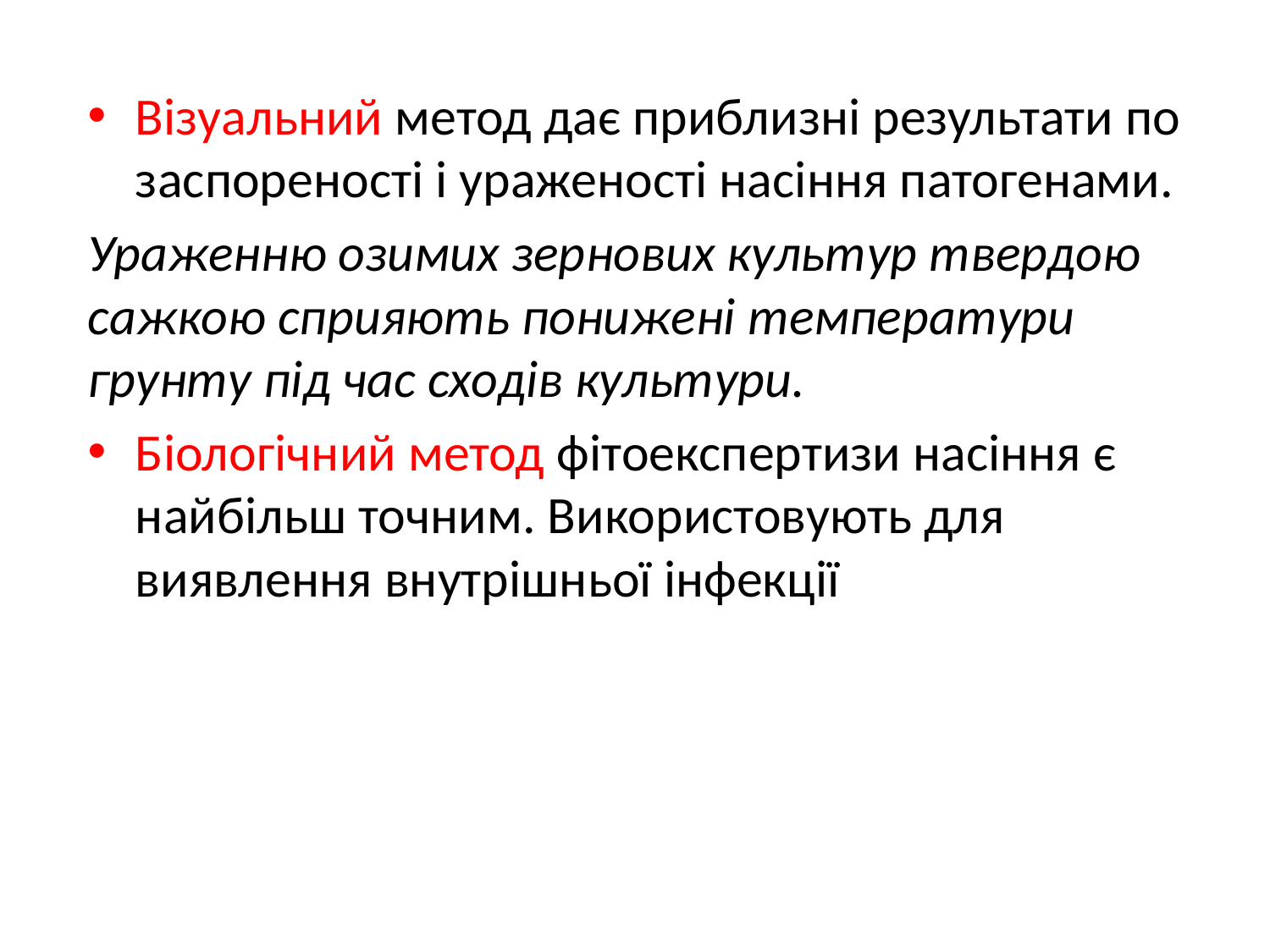

Візуальний метод дає приблизні результати по заспореності і ураженості насіння патогенами.
Ураженню озимих зернових культур твердою сажкою сприяють понижені температури грунту під час сходів культури.
Біологічний метод фітоекспертизи насіння є найбільш точним. Використовують для виявлення внутрішньої інфекції